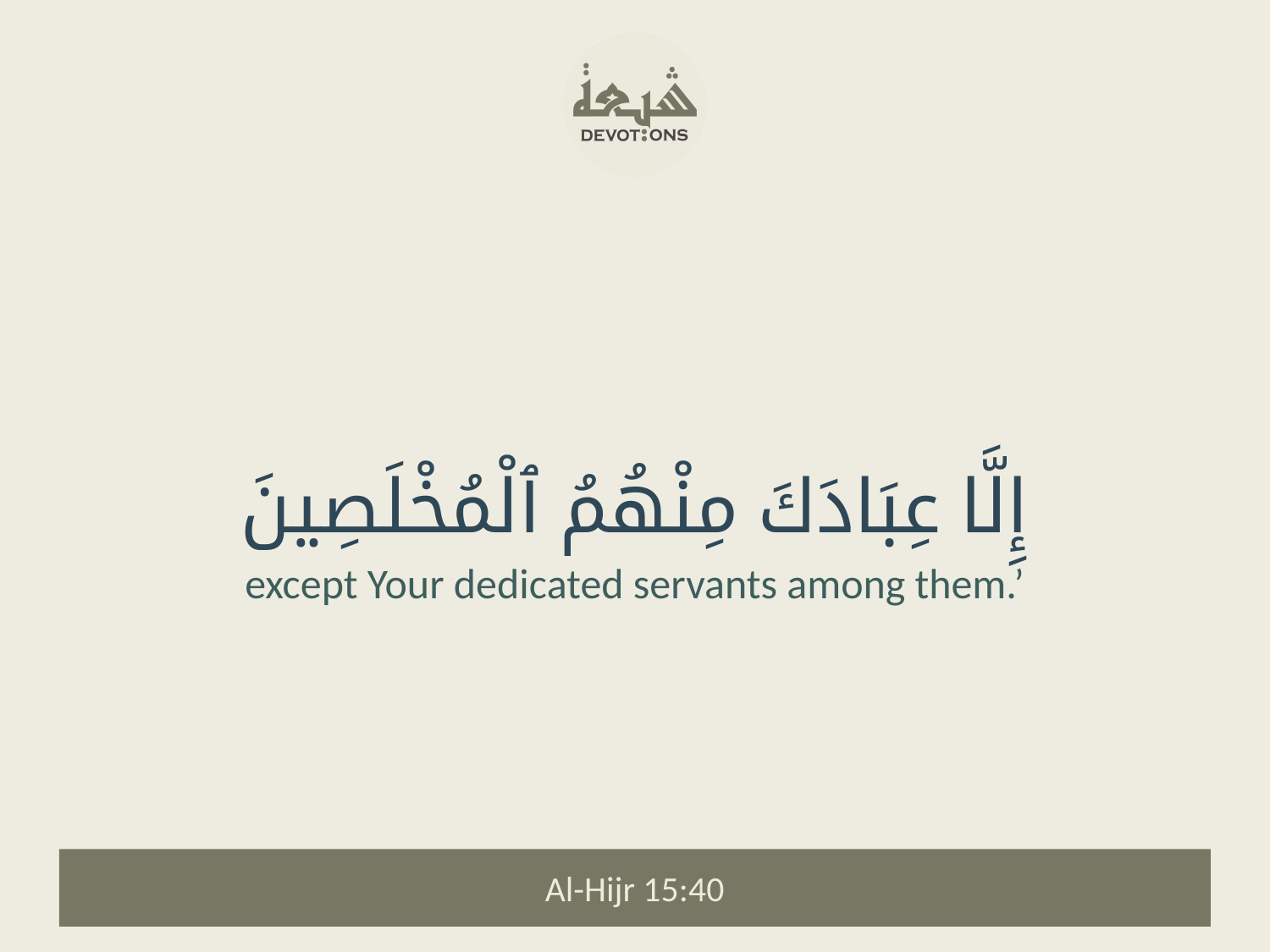

إِلَّا عِبَادَكَ مِنْهُمُ ٱلْمُخْلَصِينَ
except Your dedicated servants among them.’
Al-Hijr 15:40